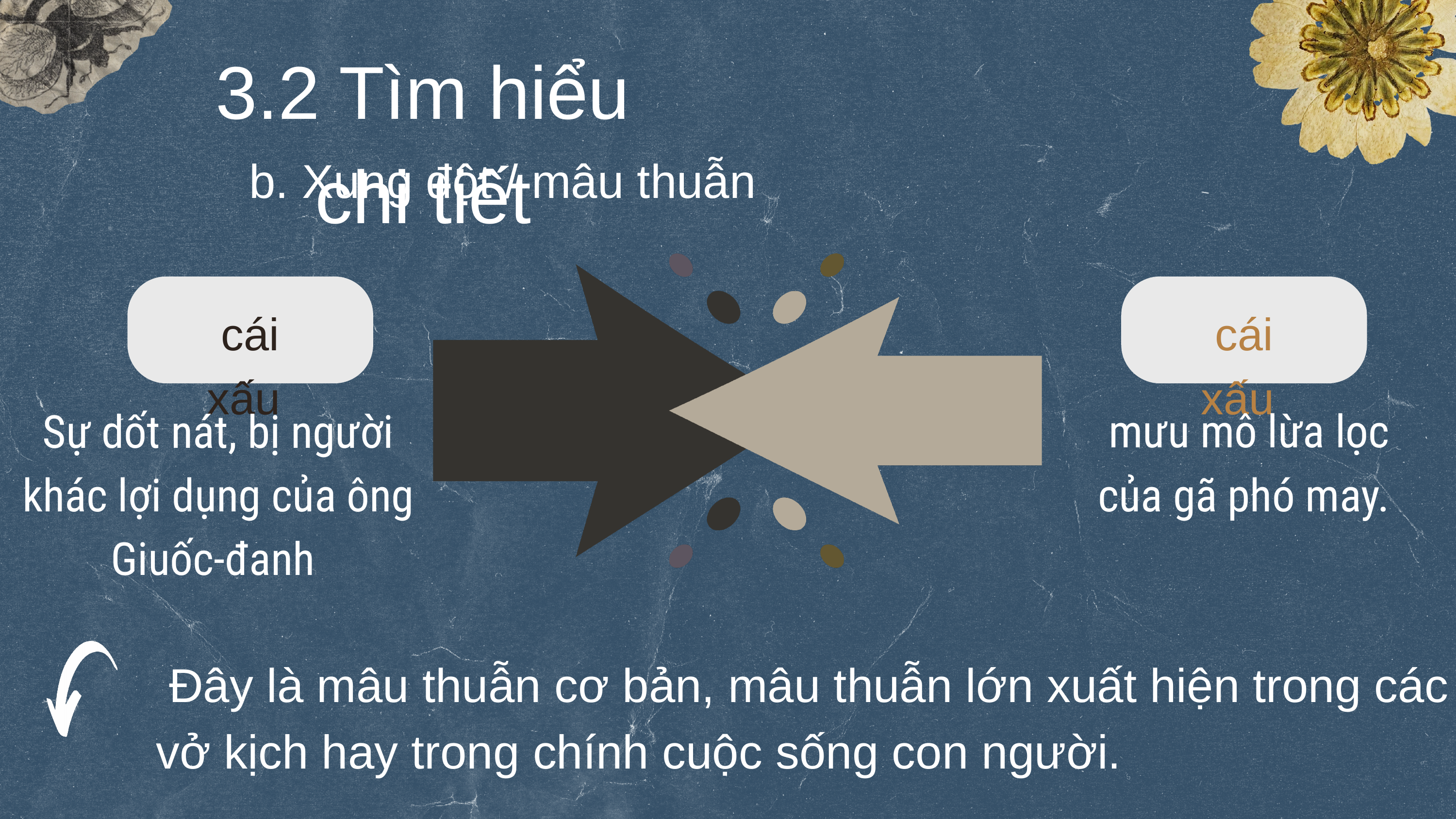

3.2 Tìm hiểu chi tiết
b. Xung đột / mâu thuẫn

cái xấu
cái xấu
Sự dốt nát, bị người khác lợi dụng của ông Giuốc-đanh
mưu mô lừa lọc của gã phó may.
 Đây là mâu thuẫn cơ bản, mâu thuẫn lớn xuất hiện trong các vở kịch hay trong chính cuộc sống con người.